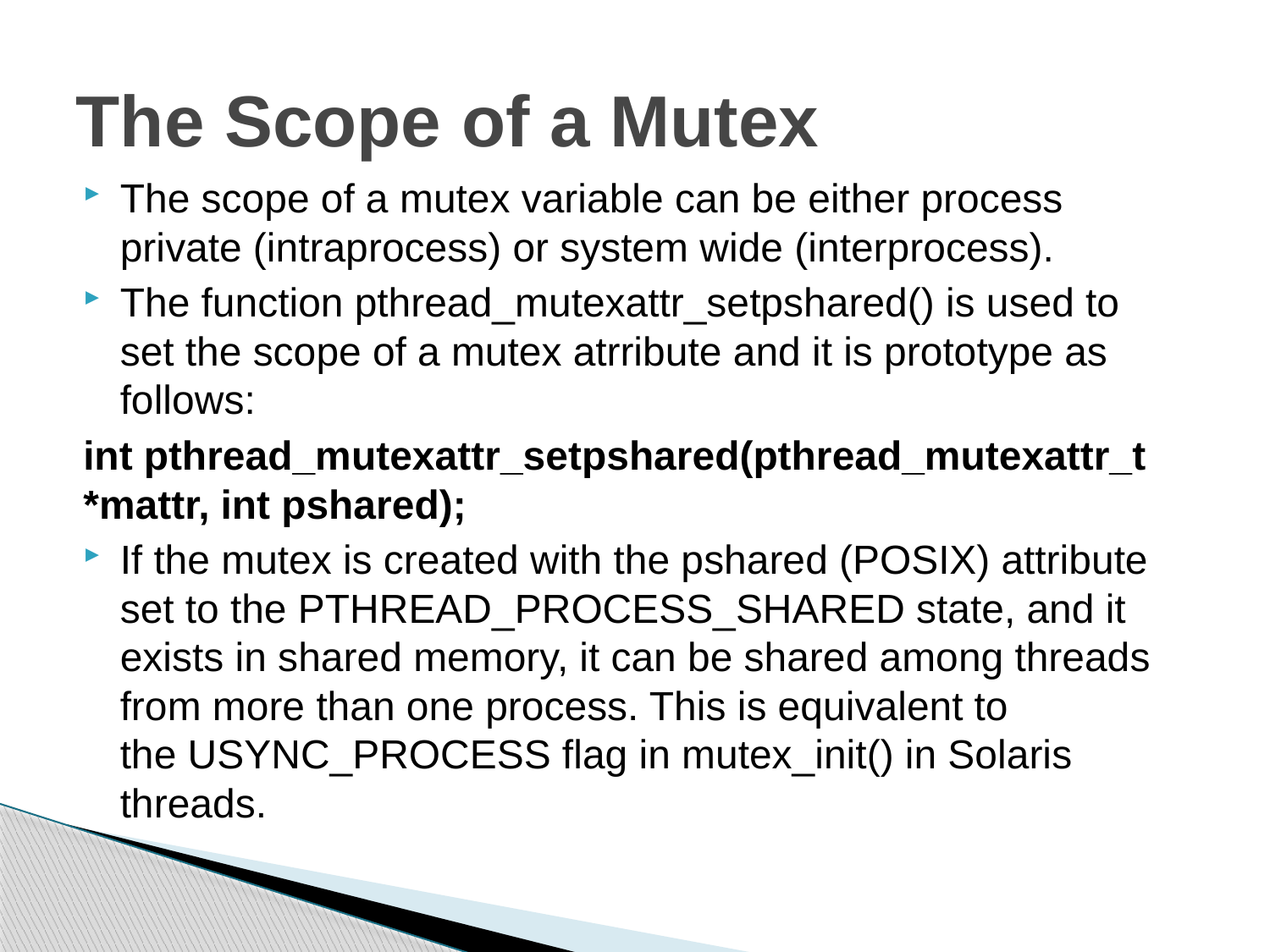

# The Scope of a Mutex
The scope of a mutex variable can be either process private (intraprocess) or system wide (interprocess).
The function pthread_mutexattr_setpshared() is used to set the scope of a mutex atrribute and it is prototype as follows:
int pthread_mutexattr_setpshared(pthread_mutexattr_t *mattr, int pshared);
If the mutex is created with the pshared (POSIX) attribute set to the PTHREAD_PROCESS_SHARED state, and it exists in shared memory, it can be shared among threads from more than one process. This is equivalent to the USYNC_PROCESS flag in mutex_init() in Solaris threads.